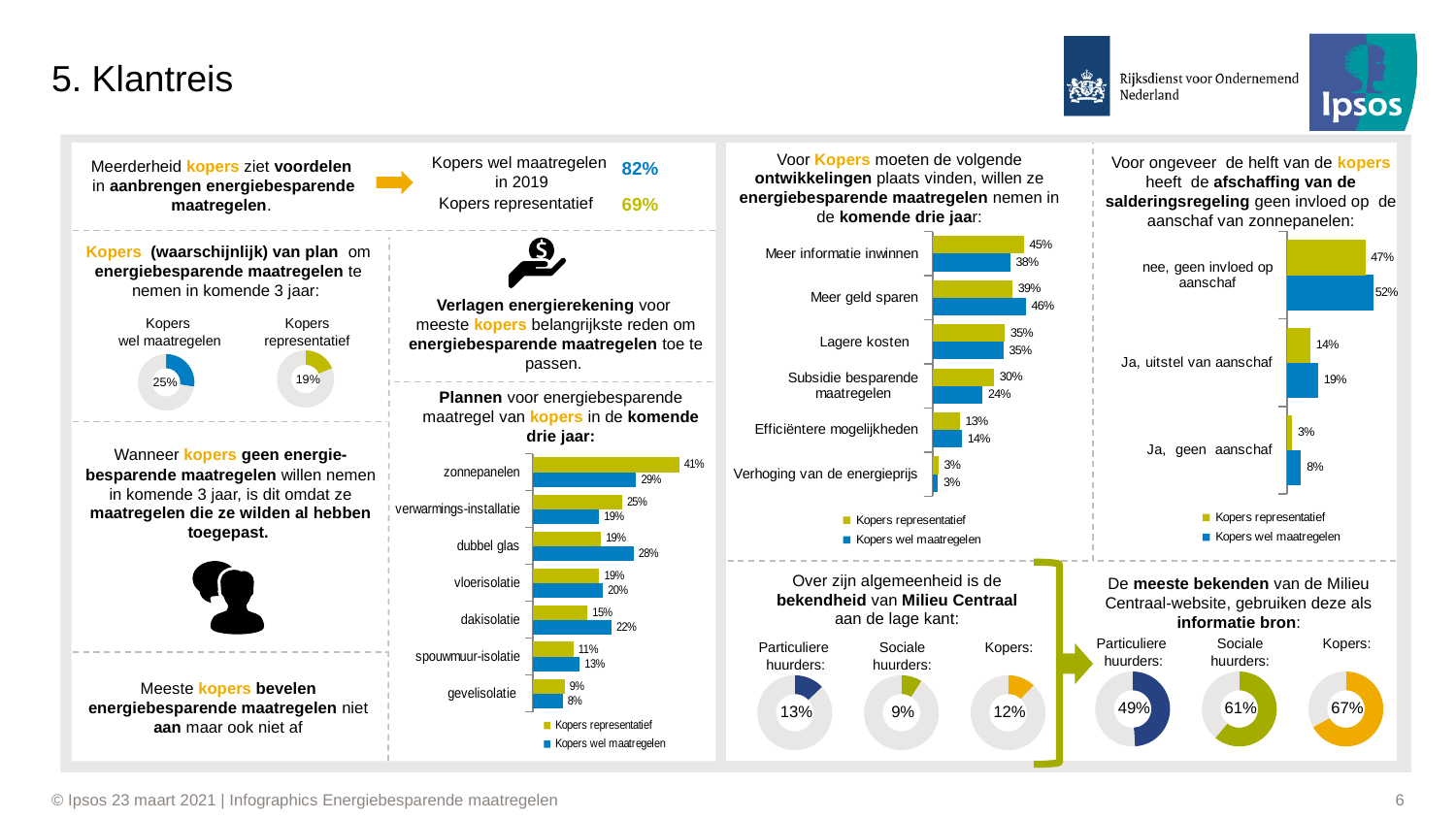

# 5. Klantreis

Voor Kopers moeten de volgende ontwikkelingen plaats vinden, willen ze energiebesparende maatregelen nemen in de komende drie jaar:
Kopers wel maatregelen  in 2019
Kopers representatief
Voor ongeveer  de helft van de kopers heeft  de afschaffing van de salderingsregeling geen invloed op  de aanschaf van zonnepanelen:
Meerderheid kopers ziet voordelen
in aanbrengen energiebesparende maatregelen.
82%
69%

### Chart

| Category | Kopers wel maatregelen | Kopers representatief |
|---|---|---|
| Verhoging van de energieprijs | 0.025337943921493203 | 0.027870458732535904 |
| Efficiëntere mogelijkheden | 0.1438854185797543 | 0.13228476610371348 |
| Subsidie besparende maatregelen | 0.24487360416405482 | 0.3009783584380458 |
| Lagere kosten   | 0.34720193079644013 | 0.35379821035743253 |
| Meer geld sparen | 0.4569380651330068 | 0.391198407334632 |
| Meer informatie inwinnen | 0.38060756410075586 | 0.44664522073850044 |

### Chart

| Category | Kopers wel maatregelen | Kopers representatief |
|---|---|---|
| Ja,  geen  aanschaf | 0.08423120648104357 | 0.030496892653914958 |
| Ja, uitstel van aanschaf | 0.18672821961136002 | 0.13982965855694293 |
| nee, geen invloed op aanschaf | 0.5228737480702053 | 0.47366678380471633 |

Kopers  (waarschijnlijk) van plan  om energiebesparende maatregelen te nemen in komende 3 jaar:
Verlagen energierekening voor  meeste kopers belangrijkste reden om energiebesparende maatregelen toe te passen.
Kopers
wel maatregelen
Kopers
representatief

### Chart

| Category | Sales |
|---|---|
| 1st Qtr | 0.19 |
| 2nd Qtr | 0.81 |
19%

### Chart

| Category | Sales |
|---|---|
| 1st Qtr | 0.25 |
| 2nd Qtr | 0.66 |
25%
Plannen voor energiebesparende maatregel van kopers in de komende drie jaar:

### Chart

| Category | Kopers wel maatregelen | Kopers representatief |
|---|---|---|
| gevelisolatie  | 0.08413128157973747 | 0.08961956583877767 |
| spouwmuur-isolatie | 0.1324290948843222 | 0.11429530352994614 |
| dakisolatie | 0.22141886137100517 | 0.15429682221330832 |
| vloerisolatie | 0.1980889435850567 | 0.18728496378406734 |
| dubbel glas | 0.2843353691784733 | 0.19219448285382587 |
| verwarmings-installatie | 0.18689470442116587 | 0.2514663274654572 |
| zonnepanelen | 0.29179880837008365 | 0.41279950897107137 |
Wanneer kopers geen energie- besparende maatregelen willen nemen in komende 3 jaar, is dit omdat ze maatregelen die ze wilden al hebben toegepast.

Over zijn algemeenheid is de bekendheid van Milieu Centraal aan de lage kant:
De meeste bekenden van de Milieu Centraal-website, gebruiken deze als informatie bron:
Particuliere
huurders:
Sociale
huurders:
Kopers:
Particuliere
huurders:
Sociale
huurders:
Kopers:

### Chart

| Category | Sales |
|---|---|
| 1st Qtr | 0.49 |
| 2nd Qtr | 0.51 |
49%

### Chart

| Category | Sales |
|---|---|
| 1st Qtr | 0.61 |
| 2nd Qtr | 0.39 |
61%

### Chart

| Category | Sales |
|---|---|
| 1st Qtr | 0.67 |
| 2nd Qtr | 0.33 |
67%

### Chart

| Category | Sales |
|---|---|
| 1st Qtr | 0.13 |
| 2nd Qtr | 0.87 |
13%

### Chart

| Category | Sales |
|---|---|
| 1st Qtr | 0.09 |
| 2nd Qtr | 0.91 |
9%

### Chart

| Category | Sales |
|---|---|
| 1st Qtr | 0.12 |
| 2nd Qtr | 0.88 |
12%
Meeste kopers bevelen energiebesparende maatregelen niet aan maar ook niet af